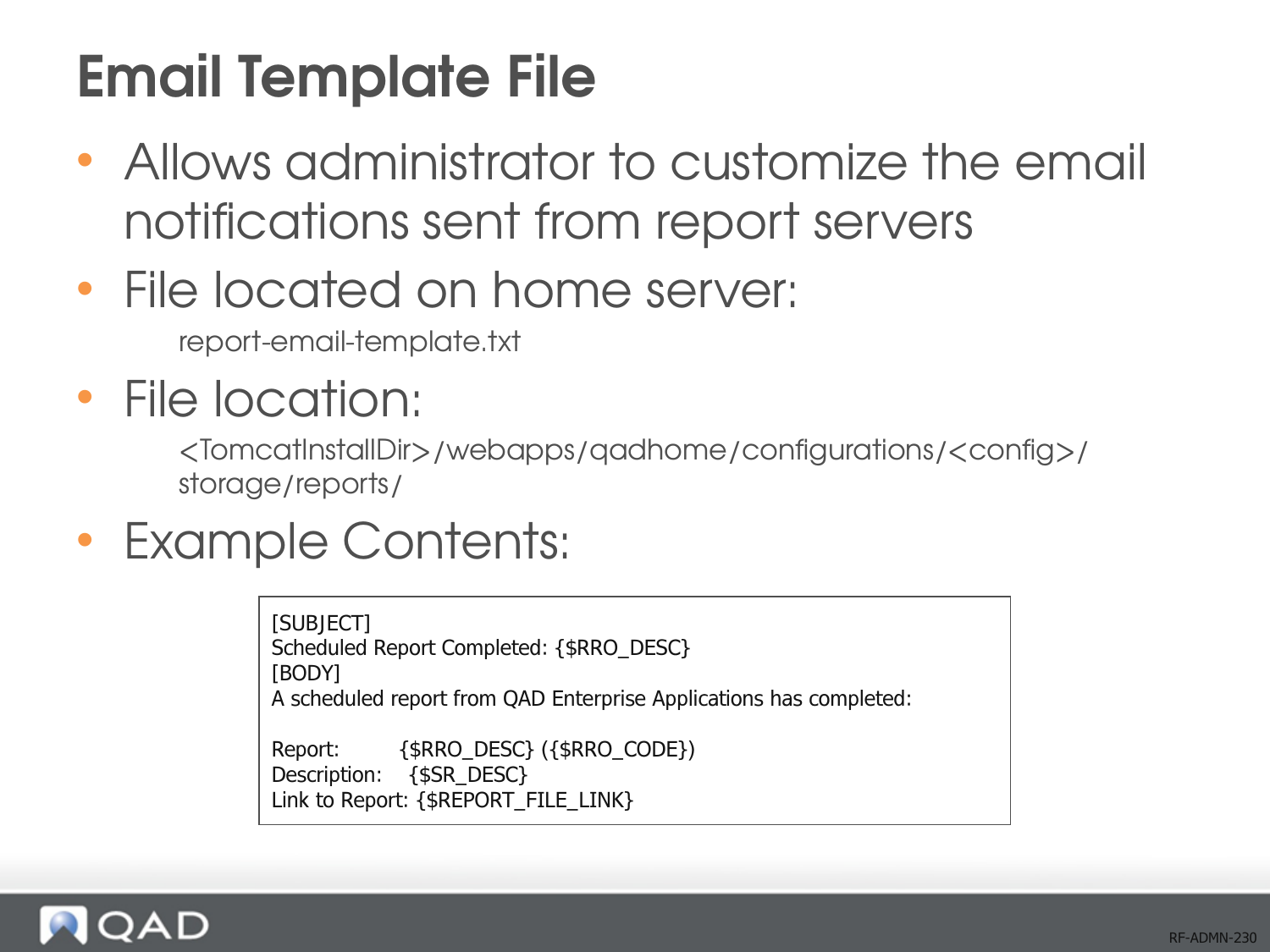

# Email Template File
Allows administrator to customize the email notifications sent from report servers
File located on home server:
	report-email-template.txt
File location:
	<TomcatInstallDir>/webapps/qadhome/configurations/<config>/storage/reports/
Example Contents:
[SUBJECT]
Scheduled Report Completed: {$RRO_DESC}
[BODY]
A scheduled report from QAD Enterprise Applications has completed:

Report:         {$RRO_DESC} ({$RRO_CODE})
Description:    {$SR_DESC}
Link to Report: {$REPORT_FILE_LINK}
RF-ADMN-230